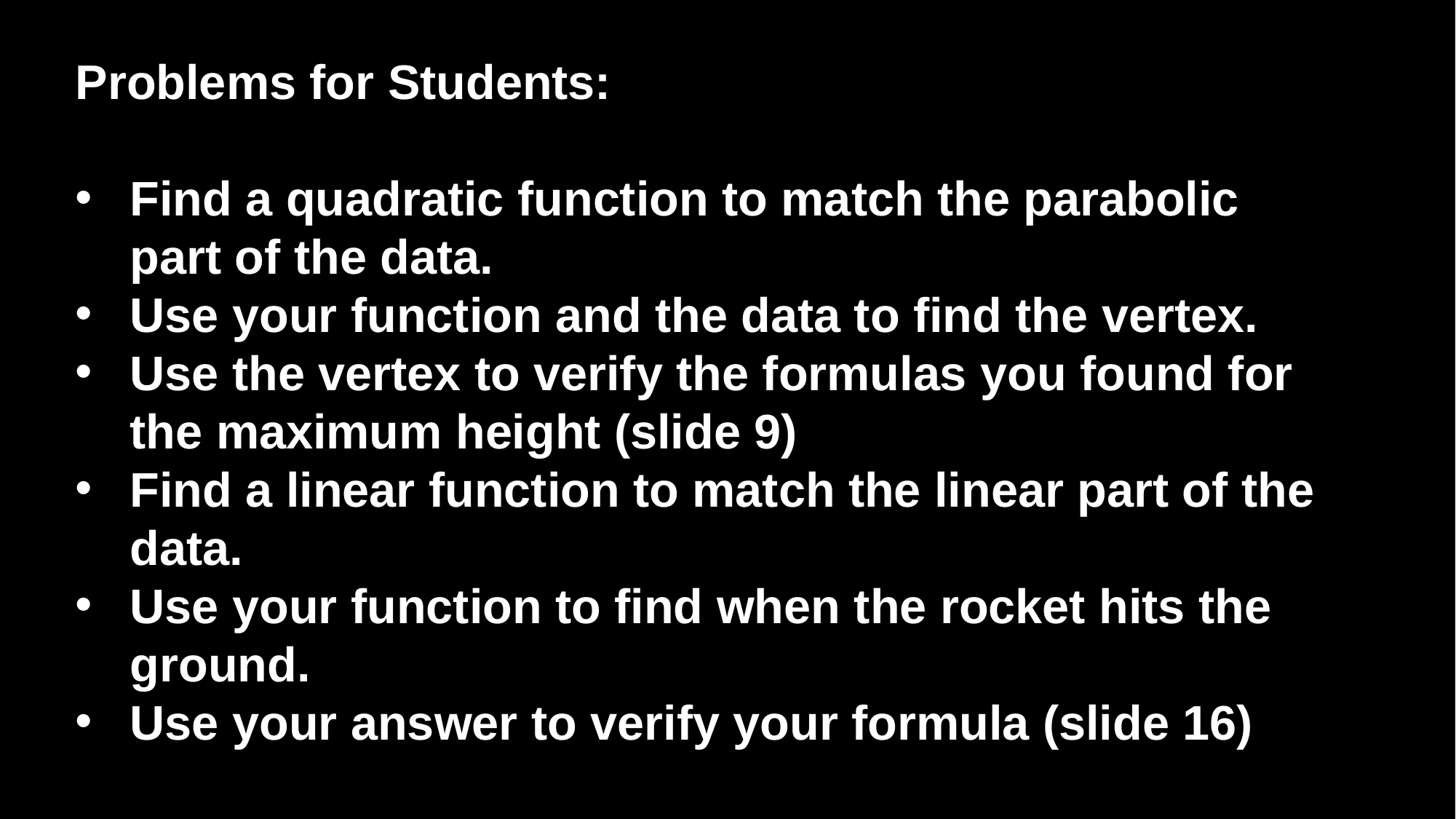

Problems for Students:

Find a quadratic function to match the parabolic part of the data.
Use your function and the data to find the vertex.
Use the vertex to verify the formulas you found for the maximum height (slide 9)
Find a linear function to match the linear part of the data.
Use your function to find when the rocket hits the ground.
Use your answer to verify your formula (slide 16)